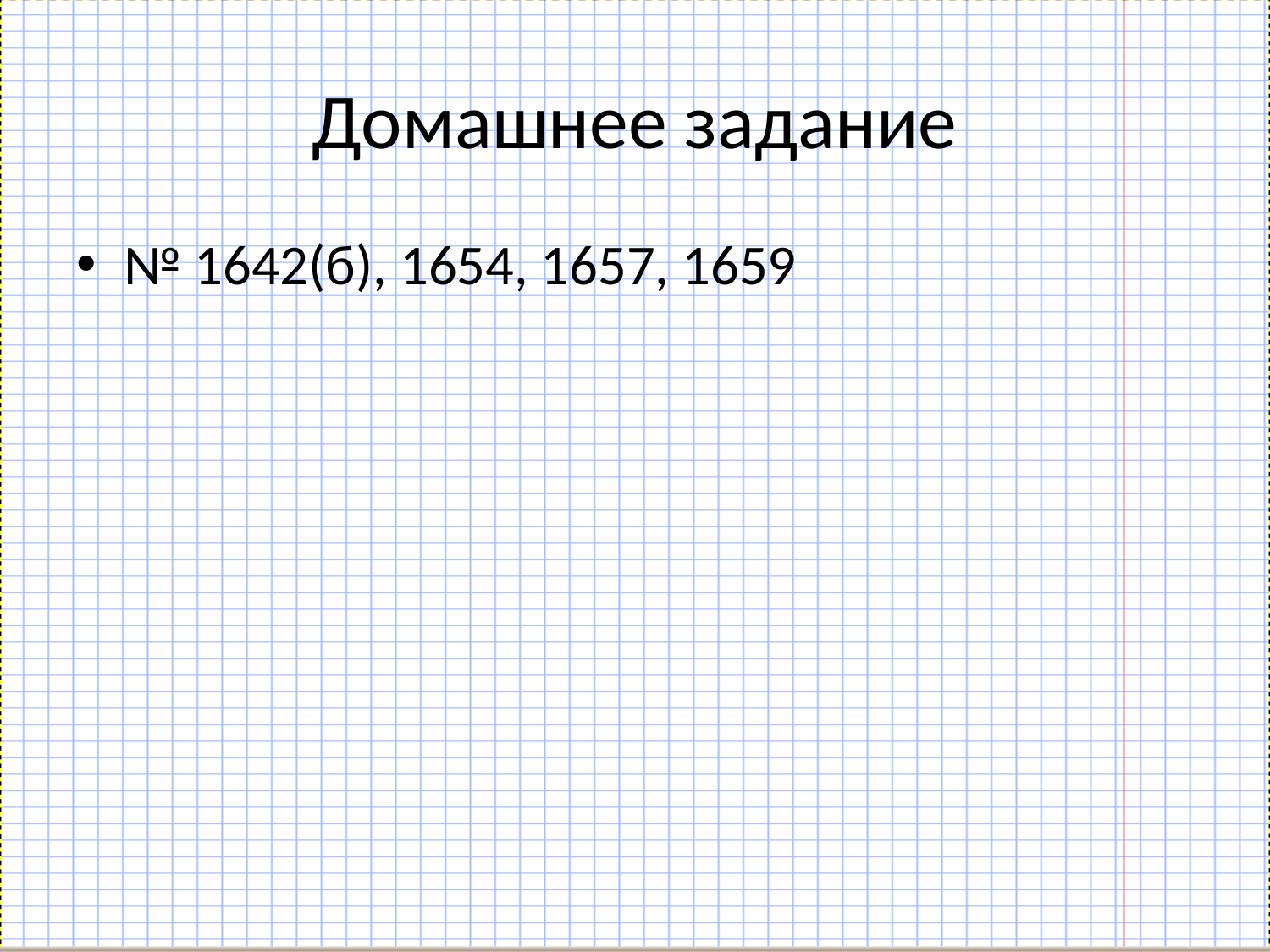

# Домашнее задание
№ 1642(б), 1654, 1657, 1659